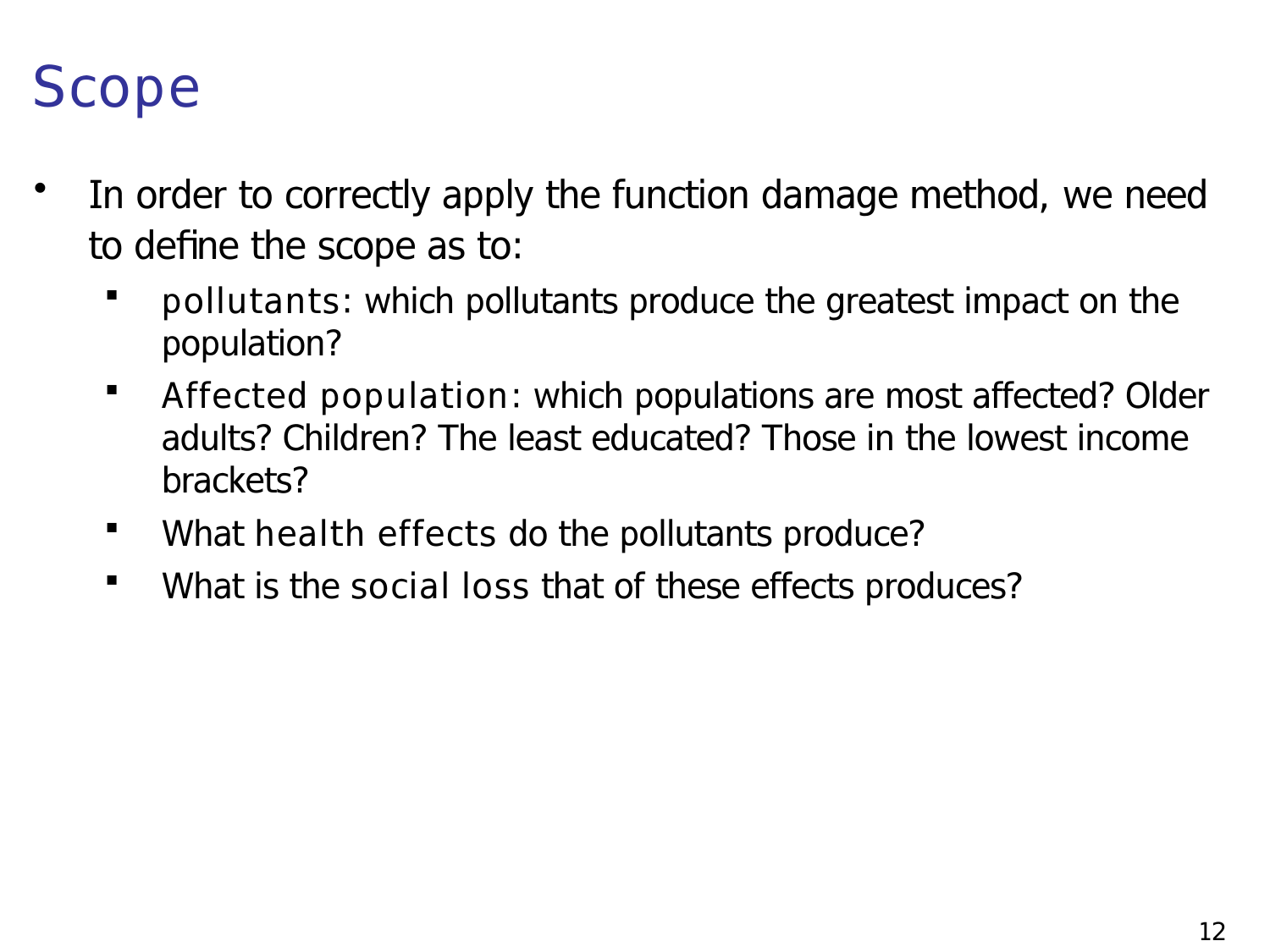

# Scope
In order to correctly apply the function damage method, we need to define the scope as to:
pollutants: which pollutants produce the greatest impact on the population?
Affected population: which populations are most affected? Older adults? Children? The least educated? Those in the lowest income brackets?
What health effects do the pollutants produce?
What is the social loss that of these effects produces?
12